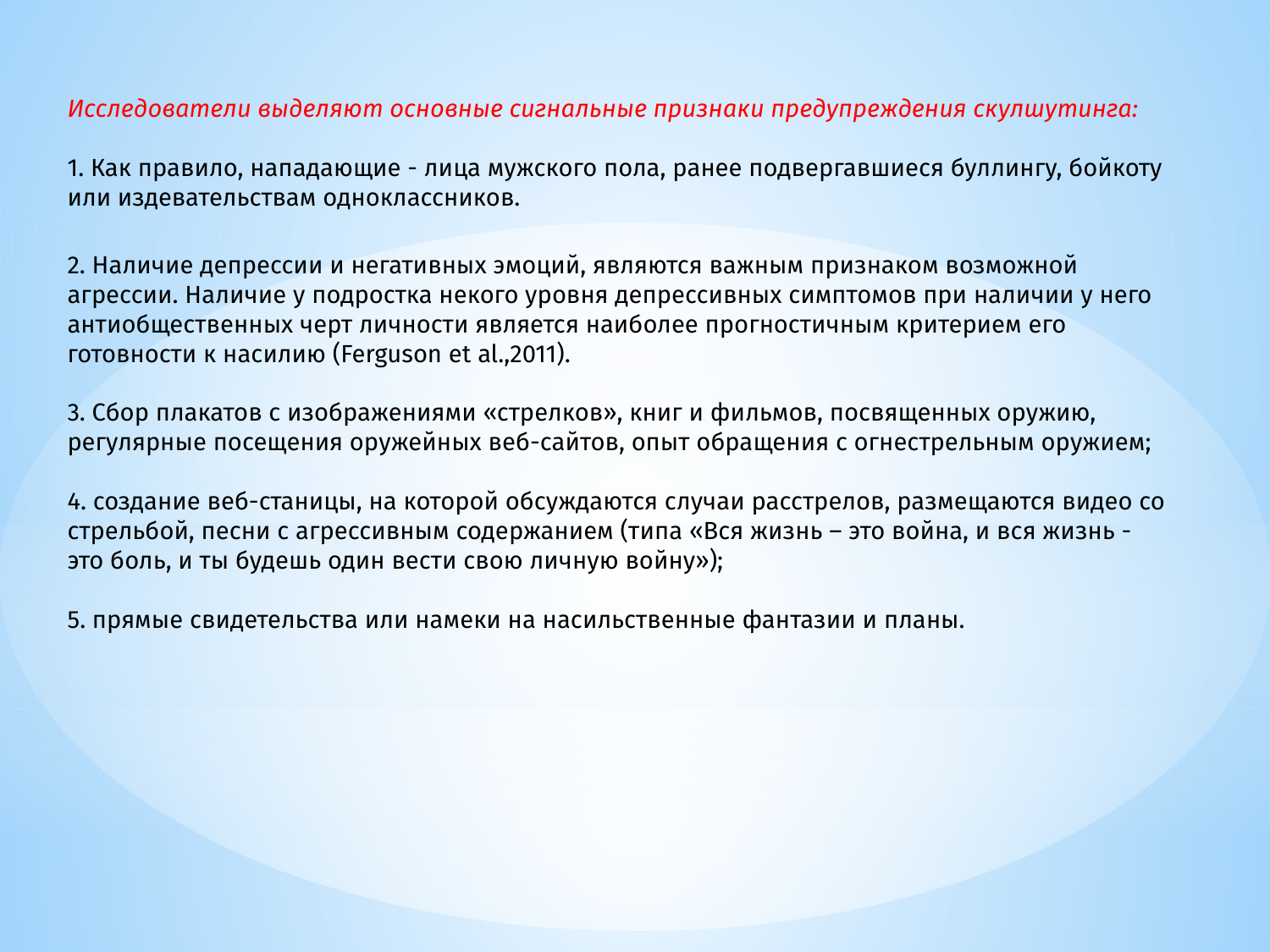

Исследователи выделяют основные сигнальные признаки предупреждения скулшутинга:

1. Как правило, нападающие - лица мужского пола, ранее подвергавшиеся буллингу, бойкоту или издевательствам одноклассников.

2. Наличие депрессии и негативных эмоций, являются важным признаком возможной агрессии. Наличие у подростка некого уровня депрессивных симптомов при наличии у него антиобщественных черт личности является наиболее прогностичным критерием его готовности к насилию (Ferguson et al.,2011).

3. Сбор плакатов с изображениями «стрелков», книг и фильмов, посвященных оружию, регулярные посещения оружейных веб-сайтов, опыт обращения с огнестрельным оружием;

4. создание веб-станицы, на которой обсуждаются случаи расстрелов, размещаются видео со стрельбой, песни с агрессивным содержанием (типа «Вся жизнь – это война, и вся жизнь - это боль, и ты будешь один вести свою личную войну»);

5. прямые свидетельства или намеки на насильственные фантазии и планы.